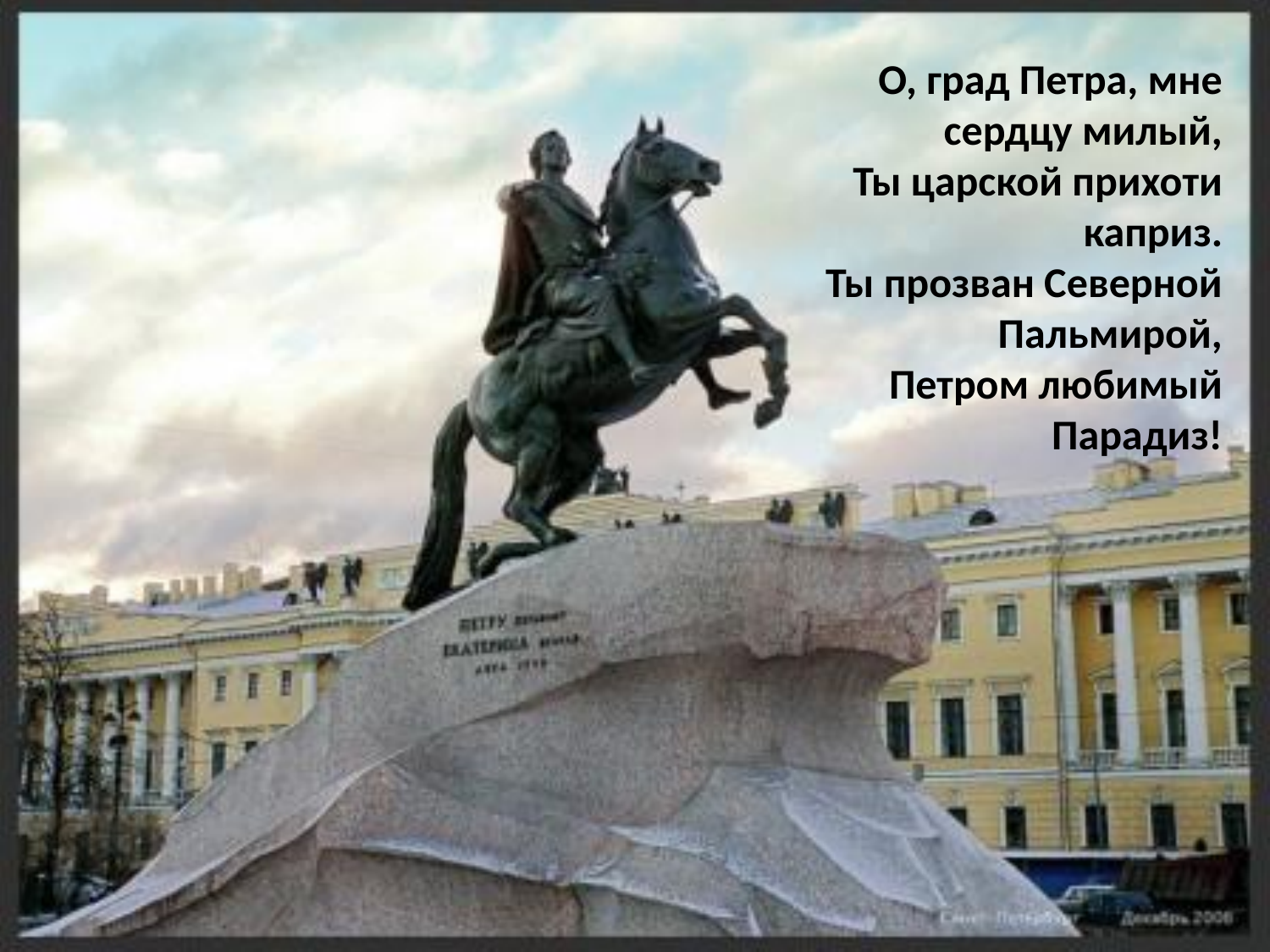

О, град Петра, мне сердцу милый,
Ты царской прихоти каприз.
Ты прозван Северной Пальмирой,
Петром любимый Парадиз!